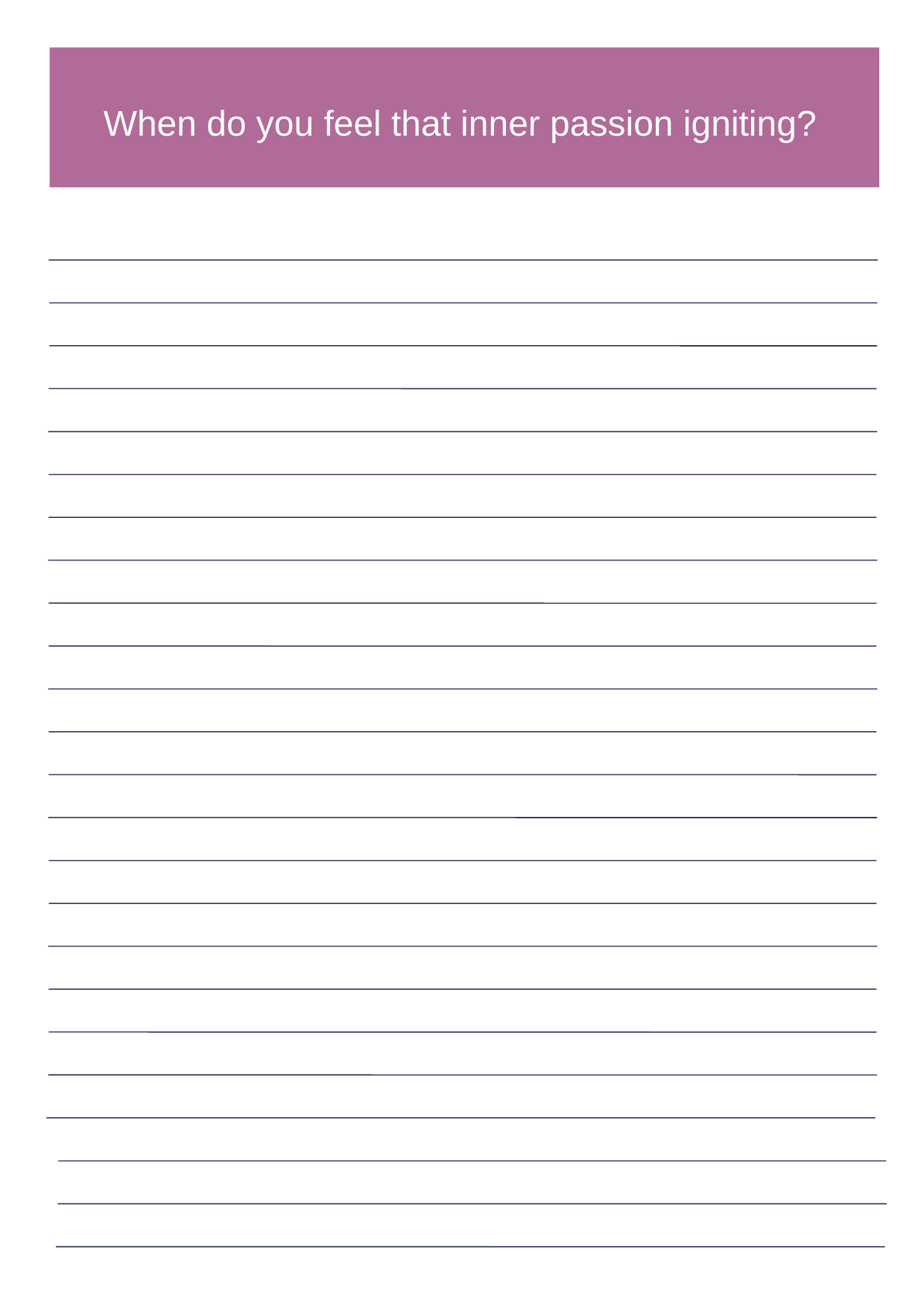

When do you feel that inner passion igniting?